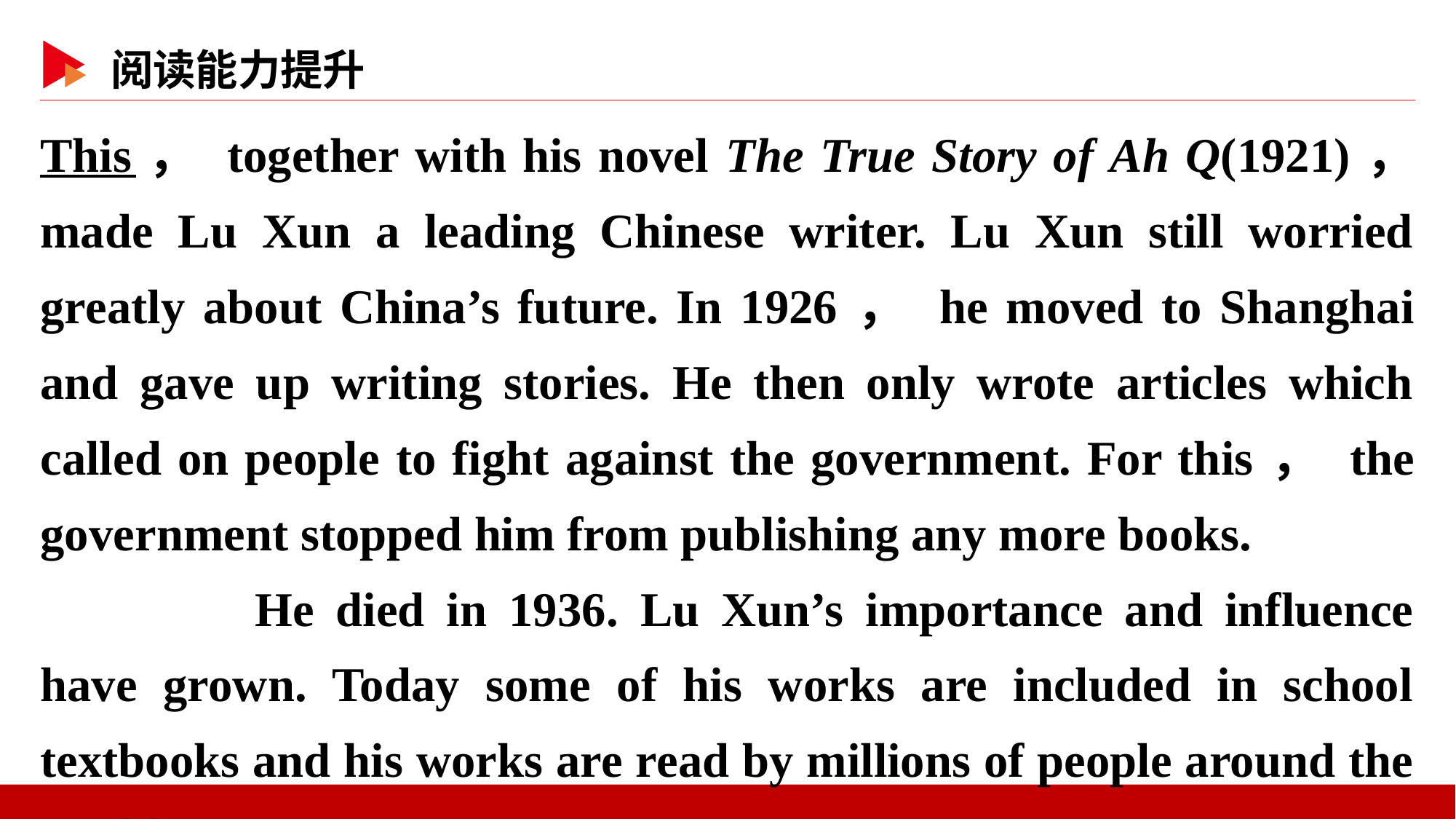

This， together with his novel The True Story of Ah Q(1921)， made Lu Xun a leading Chinese writer. Lu Xun still worried greatly about China’s future. In 1926， he moved to Shanghai and gave up writing stories. He then only wrote articles which called on people to fight against the government. For this， the government stopped him from publishing any more books.
　　He died in 1936. Lu Xun’s importance and influence have grown. Today some of his works are included in school textbooks and his works are read by millions of people around the world.